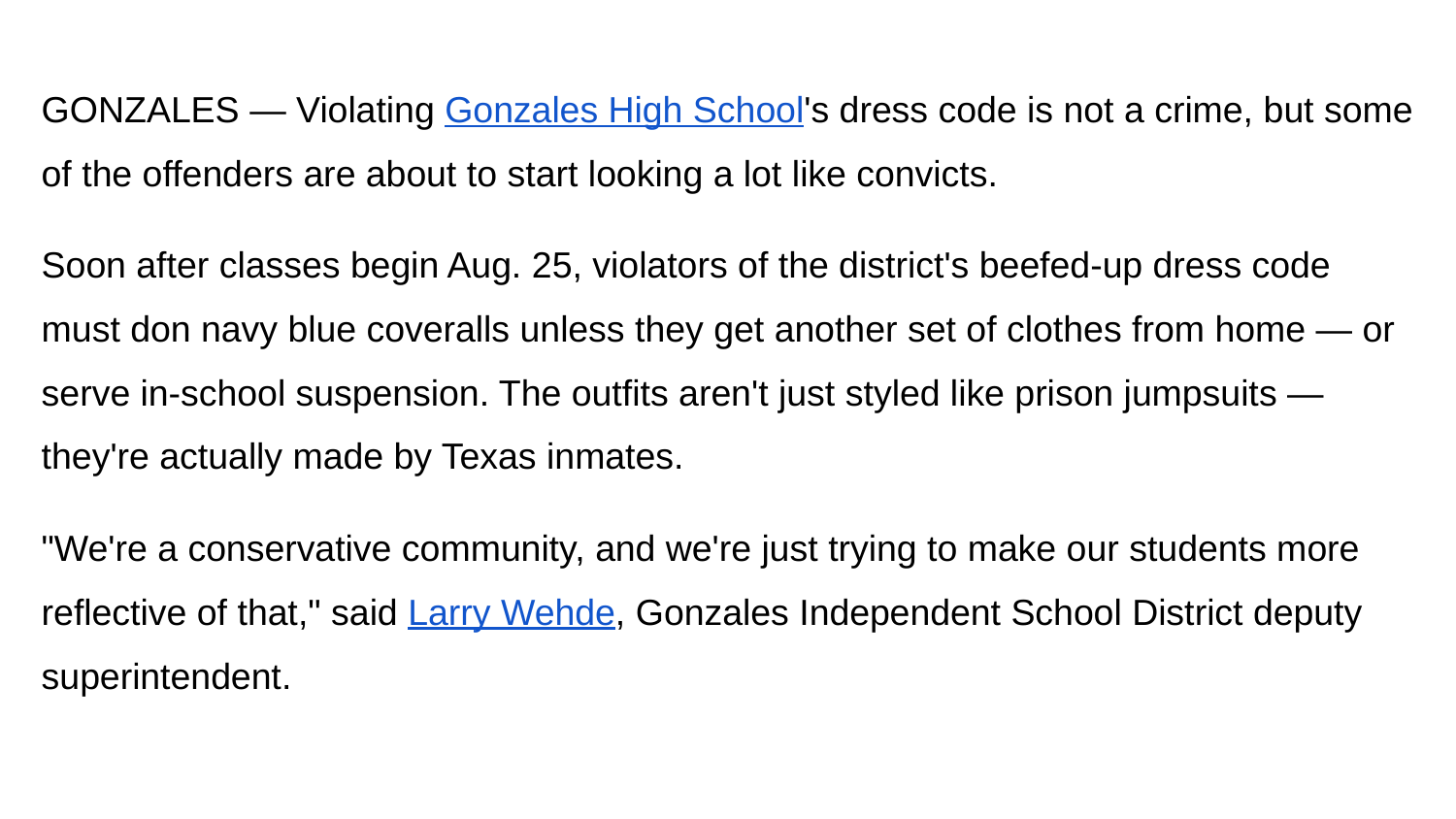

GONZALES — Violating Gonzales High School's dress code is not a crime, but some of the offenders are about to start looking a lot like convicts.
Soon after classes begin Aug. 25, violators of the district's beefed-up dress code must don navy blue coveralls unless they get another set of clothes from home — or serve in-school suspension. The outfits aren't just styled like prison jumpsuits — they're actually made by Texas inmates.
"We're a conservative community, and we're just trying to make our students more reflective of that," said Larry Wehde, Gonzales Independent School District deputy superintendent.